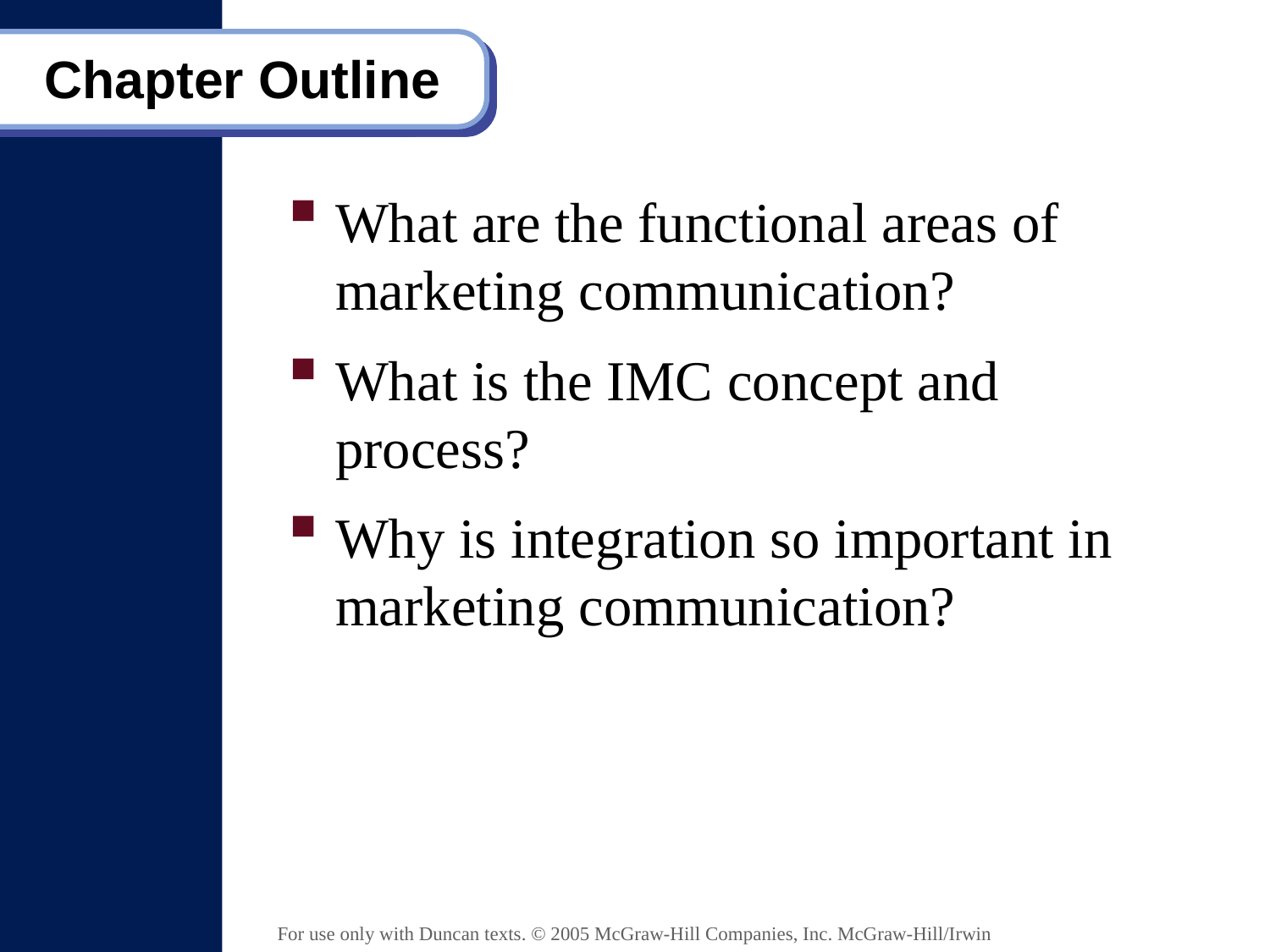

# Chapter Outline
What are the functional areas of marketing communication?
What is the IMC concept and process?
Why is integration so important in marketing communication?